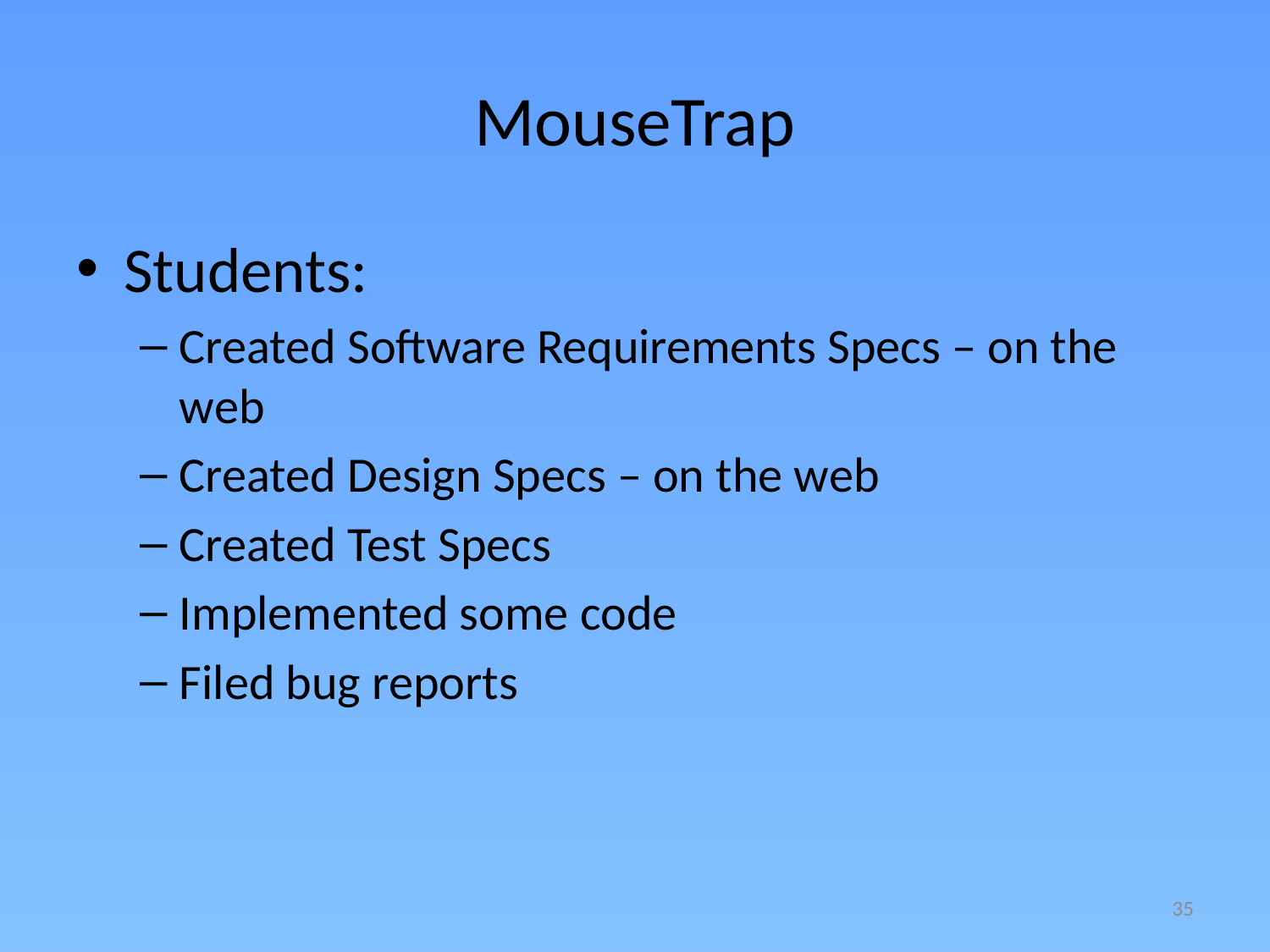

# MouseTrap
Students:
Created Software Requirements Specs – on the web
Created Design Specs – on the web
Created Test Specs
Implemented some code
Filed bug reports
35